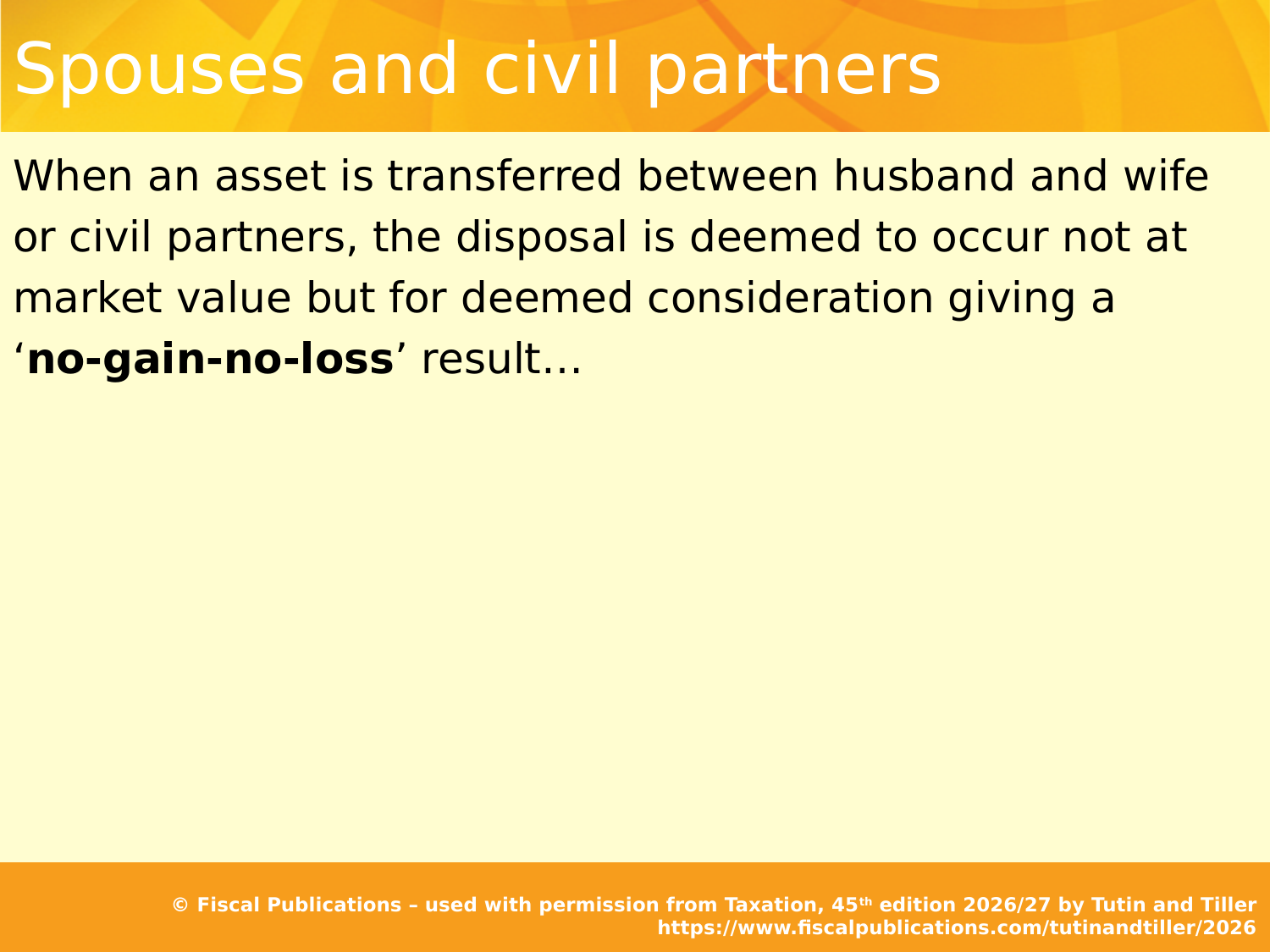

# Spouses and civil partners
When an asset is transferred between husband and wife or civil partners, the disposal is deemed to occur not at market value but for deemed consideration giving a
‘no-gain-no-loss’ result…